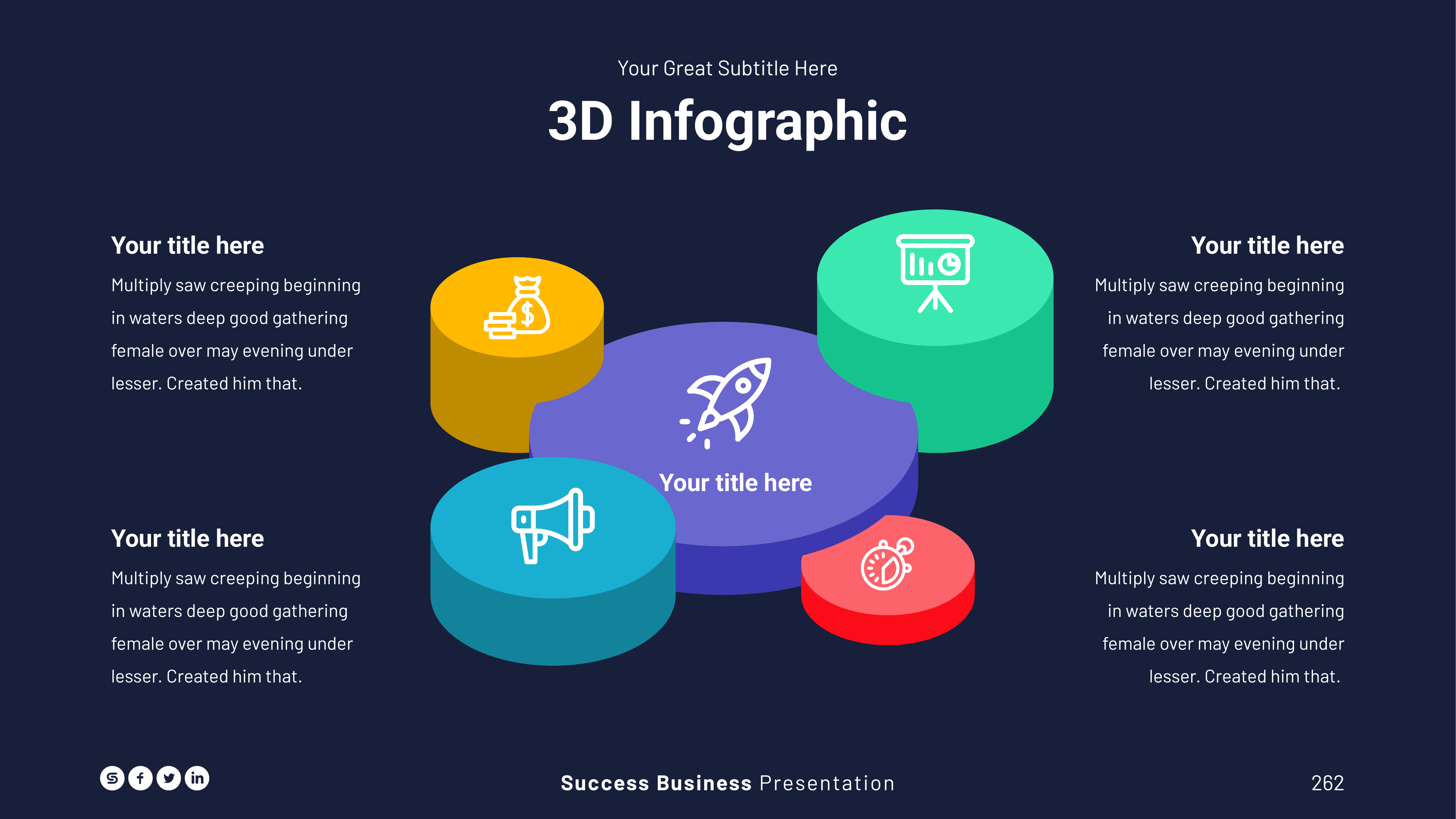

Your Great Subtitle Here
3D Infographic

Your title here

Your title here
Multiply saw creeping beginning in waters deep good gathering female over may evening under lesser. Created him that.
Your title here
Multiply saw creeping beginning in waters deep good gathering female over may evening under lesser. Created him that.
Your title here
Multiply saw creeping beginning in waters deep good gathering female over may evening under lesser. Created him that.
Your title here
Multiply saw creeping beginning in waters deep good gathering female over may evening under lesser. Created him that.